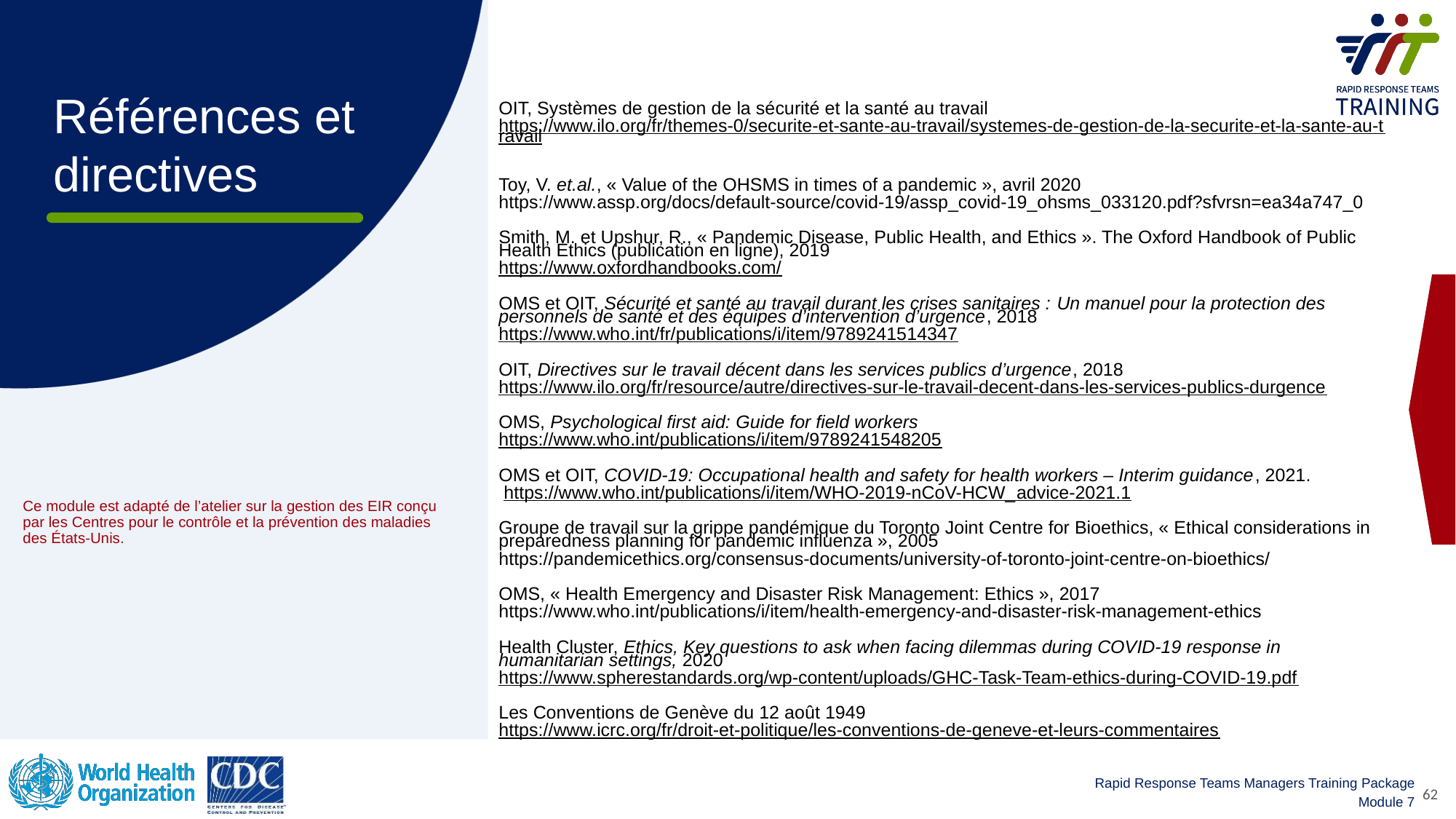

OIT, Systèmes de gestion de la sécurité et la santé au travail
https://www.ilo.org/fr/themes-0/securite-et-sante-au-travail/systemes-de-gestion-de-la-securite-et-la-sante-au-travail

Toy, V. et.al., « Value of the OHSMS in times of a pandemic », avril 2020
https://www.assp.org/docs/default-source/covid-19/assp_covid-19_ohsms_033120.pdf?sfvrsn=ea34a747_0

Smith, M. et Upshur, R., « Pandemic Disease, Public Health, and Ethics ». The Oxford Handbook of Public Health Ethics (publication en ligne), 2019
https://www.oxfordhandbooks.com/

OMS et OIT, Sécurité et santé au travail durant les crises sanitaires : Un manuel pour la protection des personnels de santé et des équipes d’intervention d’urgence, 2018
https://www.who.int/fr/publications/i/item/9789241514347

OIT, Directives sur le travail décent dans les services publics d’urgence, 2018
https://www.ilo.org/fr/resource/autre/directives-sur-le-travail-decent-dans-les-services-publics-durgence

OMS, Psychological first aid: Guide for field workers
https://www.who.int/publications/i/item/9789241548205

OMS et OIT, COVID-19: Occupational health and safety for health workers – Interim guidance, 2021.
 https://www.who.int/publications/i/item/WHO-2019-nCoV-HCW_advice-2021.1

Groupe de travail sur la grippe pandémique du Toronto Joint Centre for Bioethics, « Ethical considerations in preparedness planning for pandemic influenza », 2005
https://pandemicethics.org/consensus-documents/university-of-toronto-joint-centre-on-bioethics/

OMS, « Health Emergency and Disaster Risk Management: Ethics », 2017
https://www.who.int/publications/i/item/health-emergency-and-disaster-risk-management-ethics

Health Cluster, Ethics, Key questions to ask when facing dilemmas during COVID-19 response in humanitarian settings, 2020
https://www.spherestandards.org/wp-content/uploads/GHC-Task-Team-ethics-during-COVID-19.pdf

Les Conventions de Genève du 12 août 1949
https://www.icrc.org/fr/droit-et-politique/les-conventions-de-geneve-et-leurs-commentaires
# Ce module est adapté de l’atelier sur la gestion des EIR conçu par les Centres pour le contrôle et la prévention des maladies des États-Unis.
62